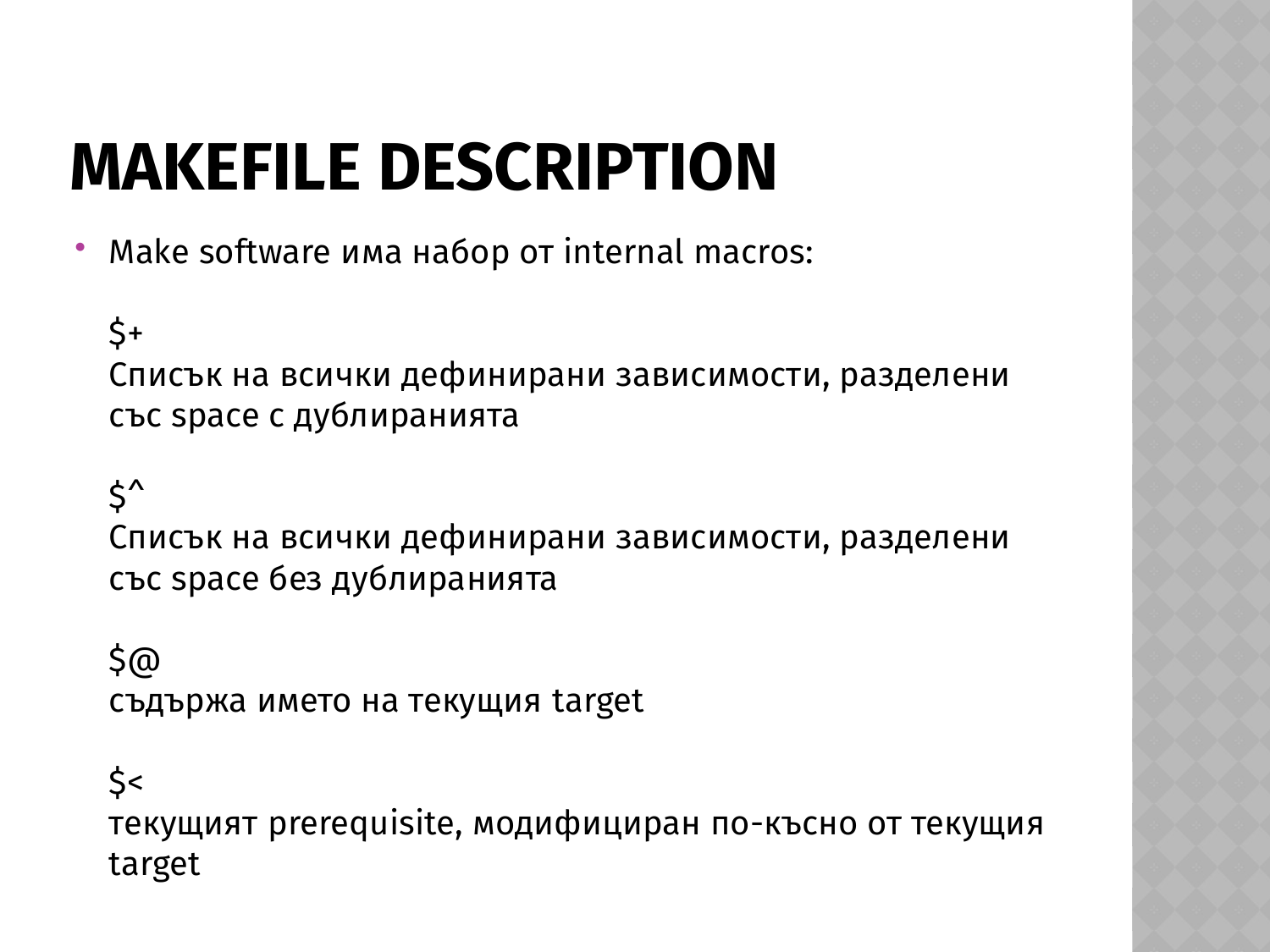

# Makefile Description
Make software има набор от internal macros:
$+
Списък на всички дефинирани зависимости, разделени със space с дублиранията
$^
Списък на всички дефинирани зависимости, разделени със space без дублиранията
$@
съдържа името на текущия target
$<
текущият prerequisite, модифициран по-късно от текущия target